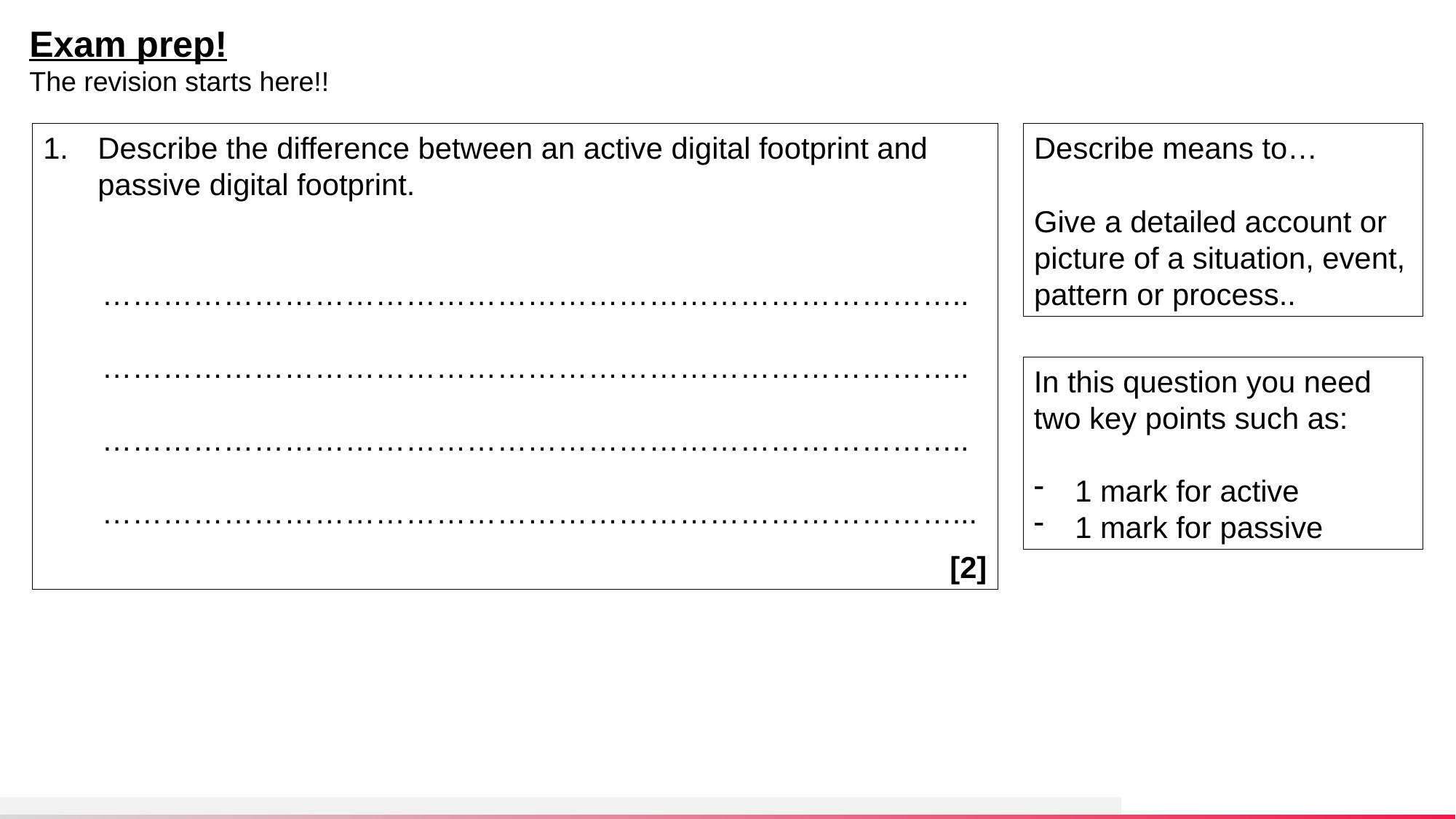

Exam prep!
The revision starts here!!
Describe the difference between an active digital footprint and passive digital footprint.

       …………………………………………………………………………..
       …………………………………………………………………………..
       …………………………………………………………………………..
       …………………………………………………………………………...
              [2]
Describe means to…

Give a detailed account or picture of a situation, event, pattern or process..
In this question you need two key points such as:

1 mark for active
1 mark for passive